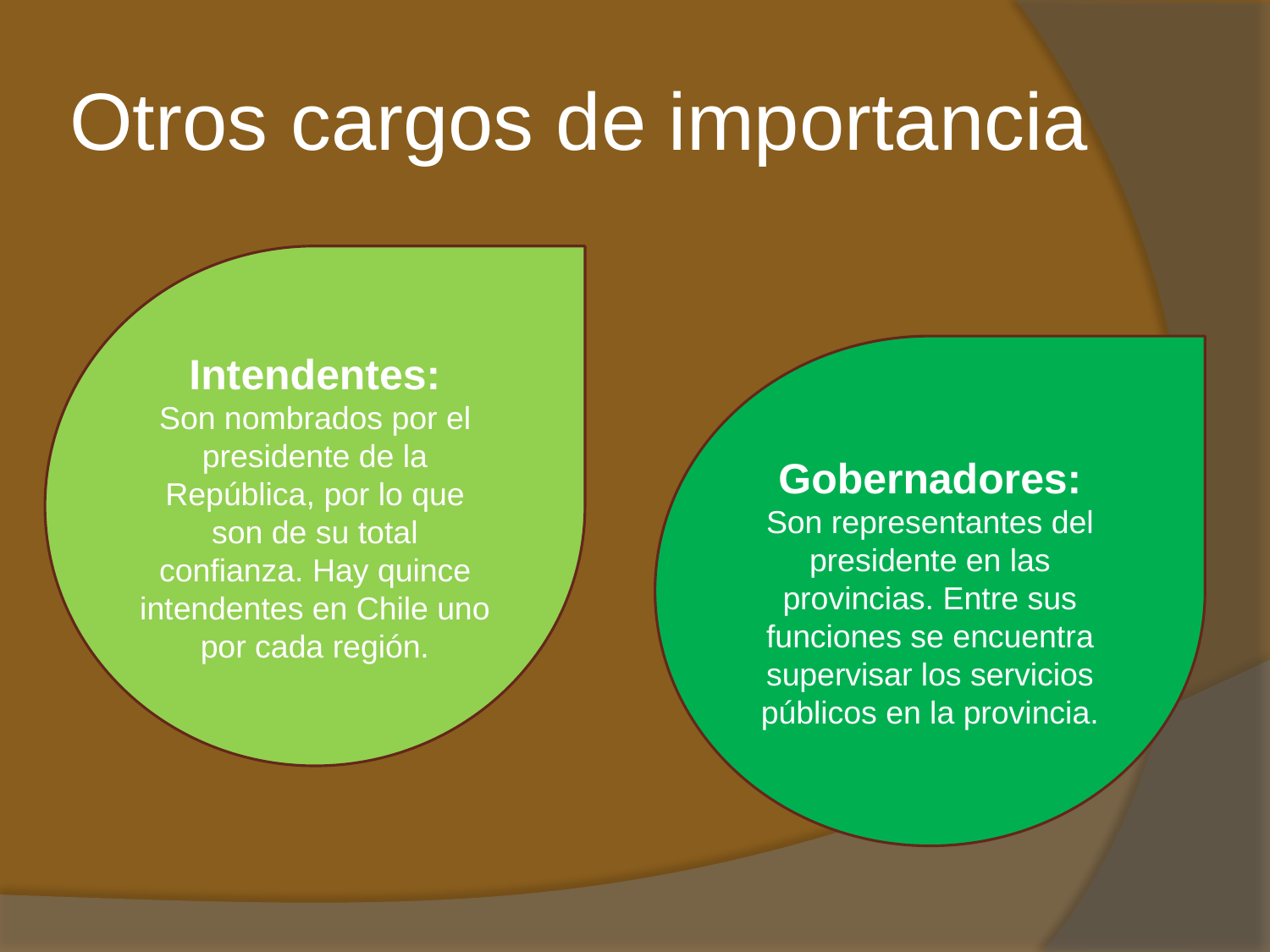

# Otros cargos de importancia
Intendentes:
Son nombrados por el presidente de la República, por lo que son de su total confianza. Hay quince intendentes en Chile uno por cada región.
Gobernadores:
Son representantes del presidente en las provincias. Entre sus funciones se encuentra supervisar los servicios públicos en la provincia.